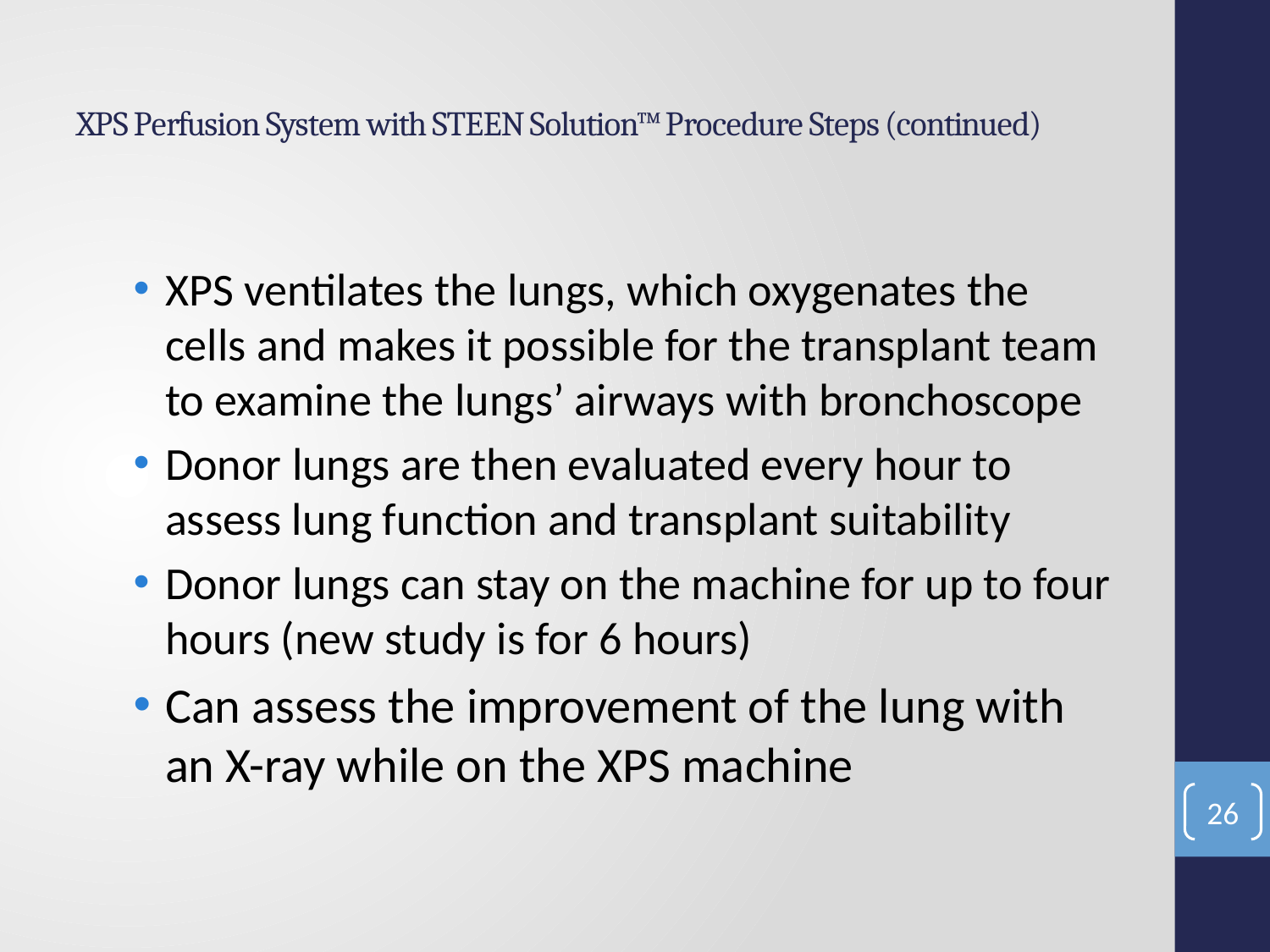

# XPS Perfusion System with STEEN Solution™ Procedure Steps (continued)
XPS ventilates the lungs, which oxygenates the cells and makes it possible for the transplant team to examine the lungs’ airways with bronchoscope
Donor lungs are then evaluated every hour to assess lung function and transplant suitability
Donor lungs can stay on the machine for up to four hours (new study is for 6 hours)
Can assess the improvement of the lung with an X-ray while on the XPS machine

26